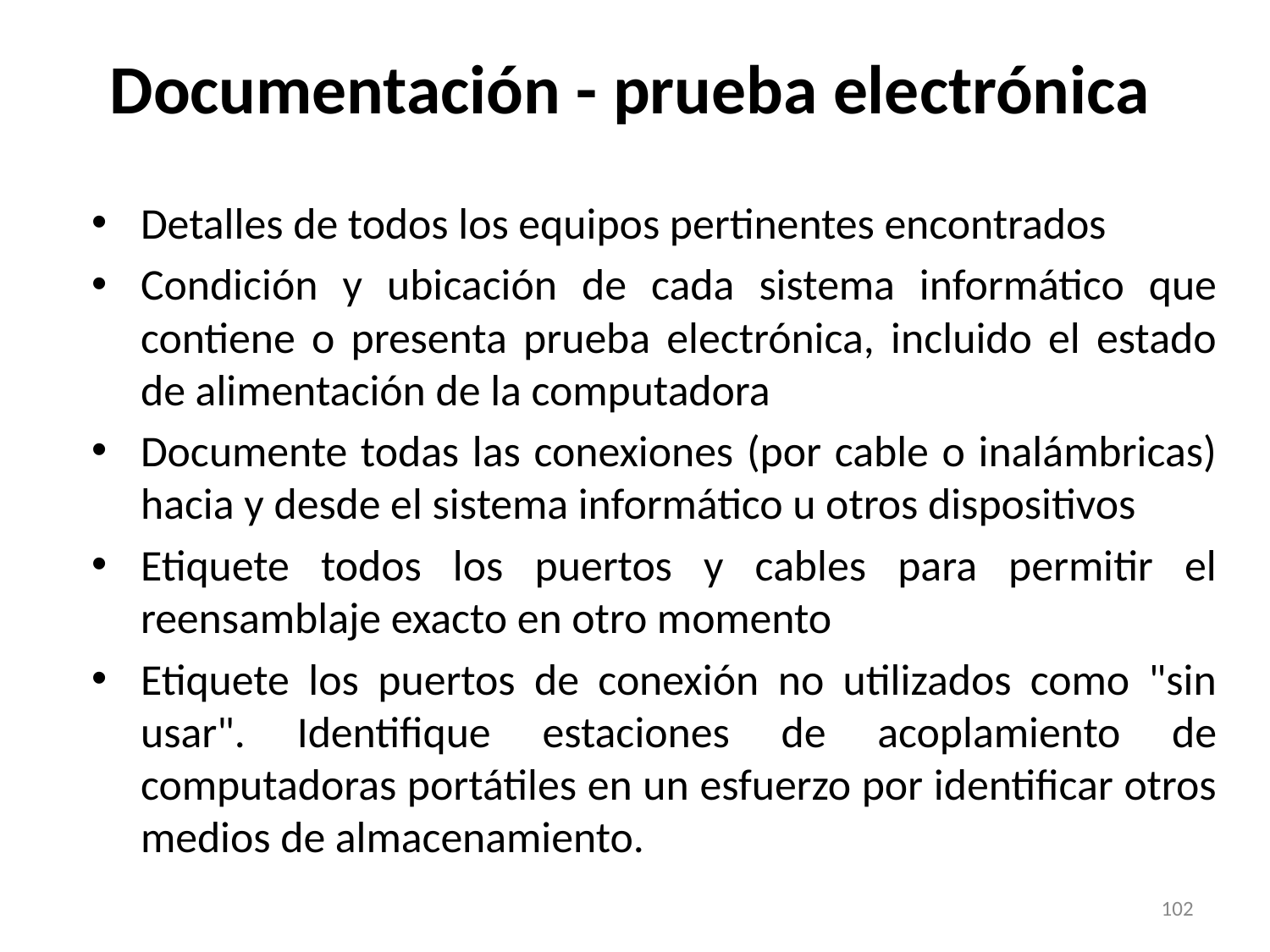

# Documentación - prueba electrónica
Detalles de todos los equipos pertinentes encontrados
Condición y ubicación de cada sistema informático que contiene o presenta prueba electrónica, incluido el estado de alimentación de la computadora
Documente todas las conexiones (por cable o inalámbricas) hacia y desde el sistema informático u otros dispositivos
Etiquete todos los puertos y cables para permitir el reensamblaje exacto en otro momento
Etiquete los puertos de conexión no utilizados como "sin usar". Identifique estaciones de acoplamiento de computadoras portátiles en un esfuerzo por identificar otros medios de almacenamiento.

102